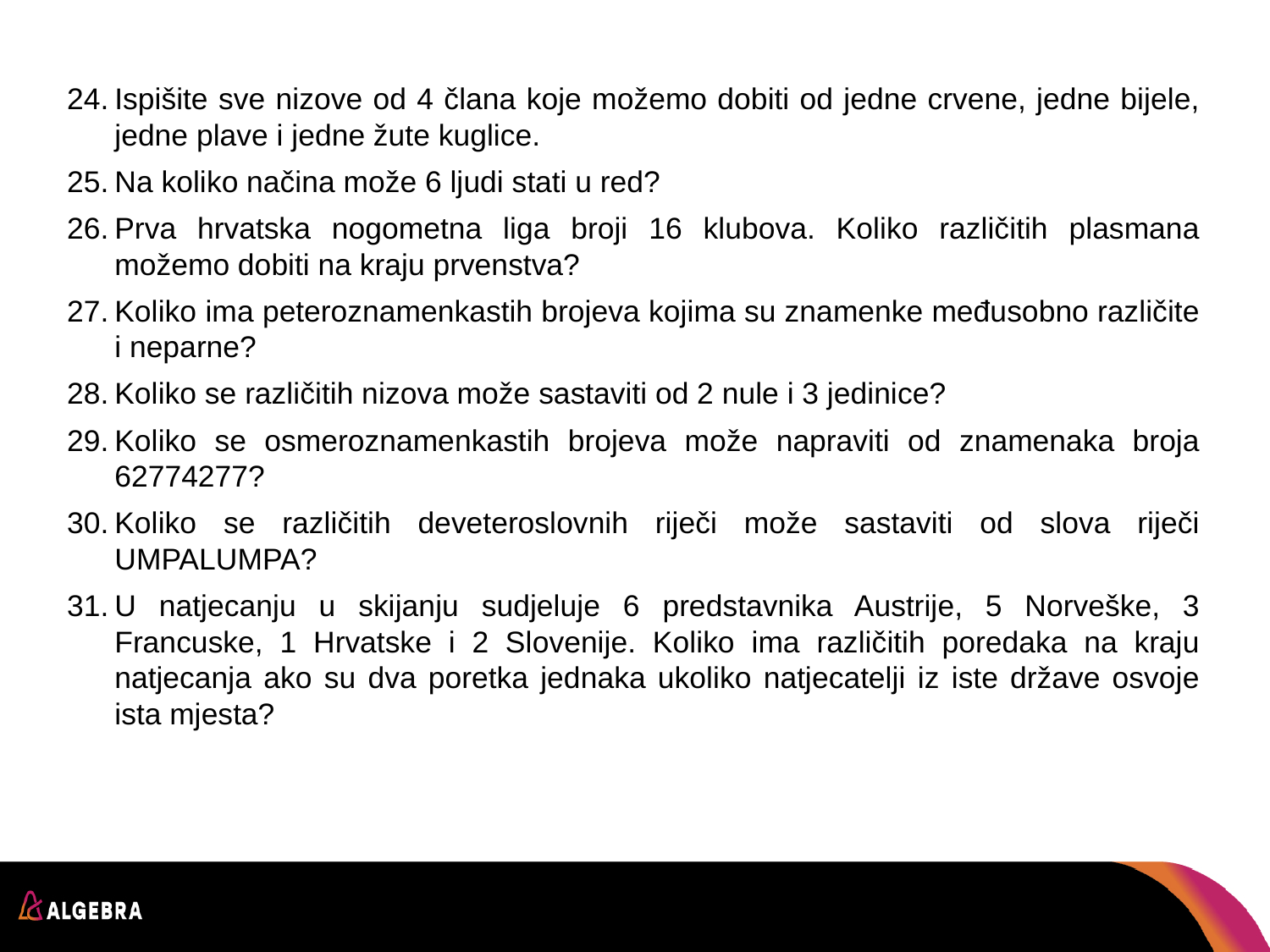

Ispišite sve nizove od 4 člana koje možemo dobiti od jedne crvene, jedne bijele, jedne plave i jedne žute kuglice.
Na koliko načina može 6 ljudi stati u red?
Prva hrvatska nogometna liga broji 16 klubova. Koliko različitih plasmana možemo dobiti na kraju prvenstva?
Koliko ima peteroznamenkastih brojeva kojima su znamenke međusobno različite i neparne?
Koliko se različitih nizova može sastaviti od 2 nule i 3 jedinice?
Koliko se osmeroznamenkastih brojeva može napraviti od znamenaka broja 62774277?
Koliko se različitih deveteroslovnih riječi može sastaviti od slova riječi UMPALUMPA?
U natjecanju u skijanju sudjeluje 6 predstavnika Austrije, 5 Norveške, 3 Francuske, 1 Hrvatske i 2 Slovenije. Koliko ima različitih poredaka na kraju natjecanja ako su dva poretka jednaka ukoliko natjecatelji iz iste države osvoje ista mjesta?